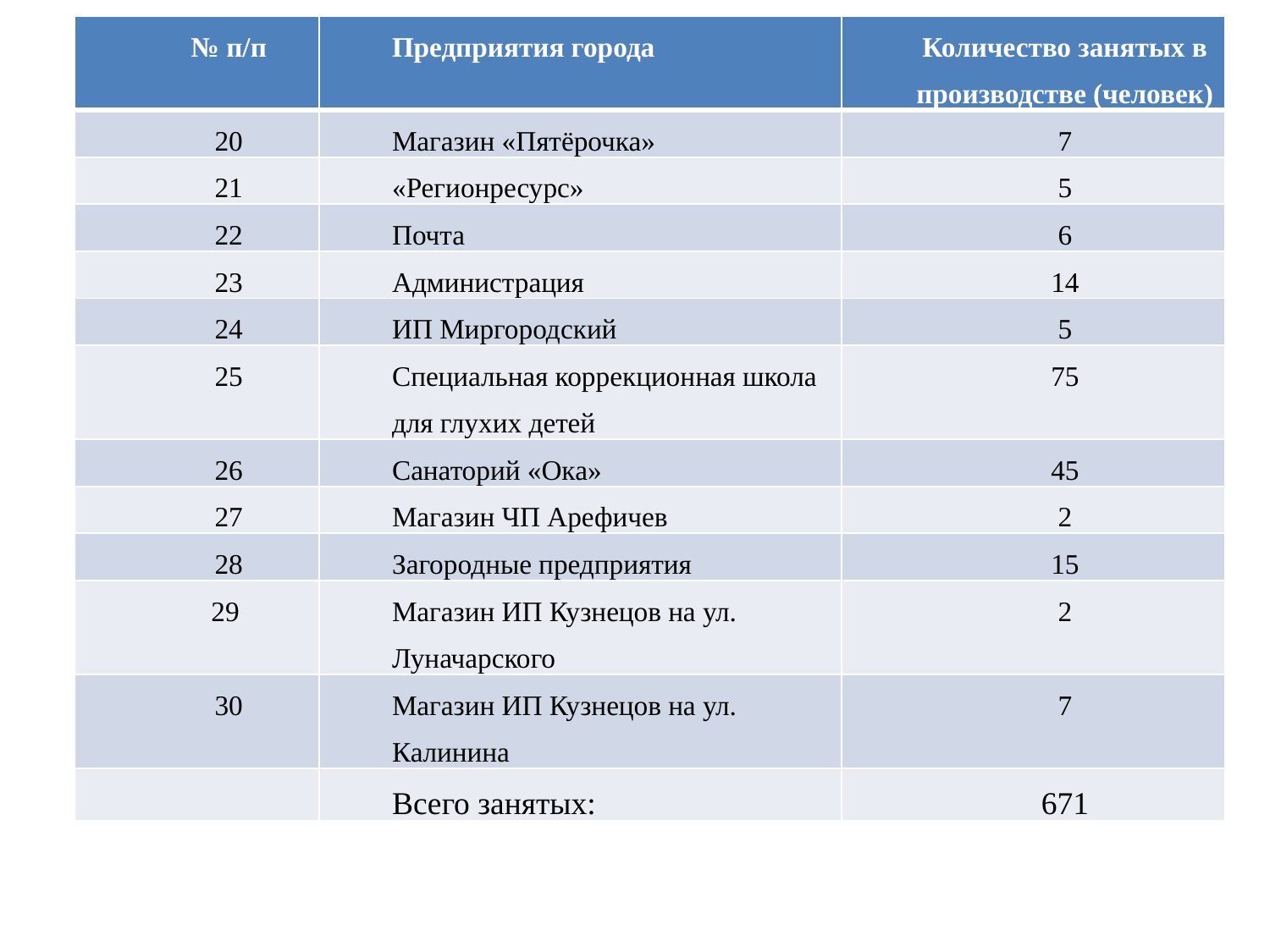

| № п/п | Предприятия города | Количество занятых в производстве (человек) |
| --- | --- | --- |
| 20 | Магазин «Пятёрочка» | 7 |
| 21 | «Регионресурс» | 5 |
| 22 | Почта | 6 |
| 23 | Администрация | 14 |
| 24 | ИП Миргородский | 5 |
| 25 | Специальная коррекционная школа для глухих детей | 75 |
| 26 | Санаторий «Ока» | 45 |
| 27 | Магазин ЧП Арефичев | 2 |
| 28 | Загородные предприятия | 15 |
| 29 | Магазин ИП Кузнецов на ул. Луначарского | 2 |
| 30 | Магазин ИП Кузнецов на ул. Калинина | 7 |
|  | Всего занятых: | 671 |